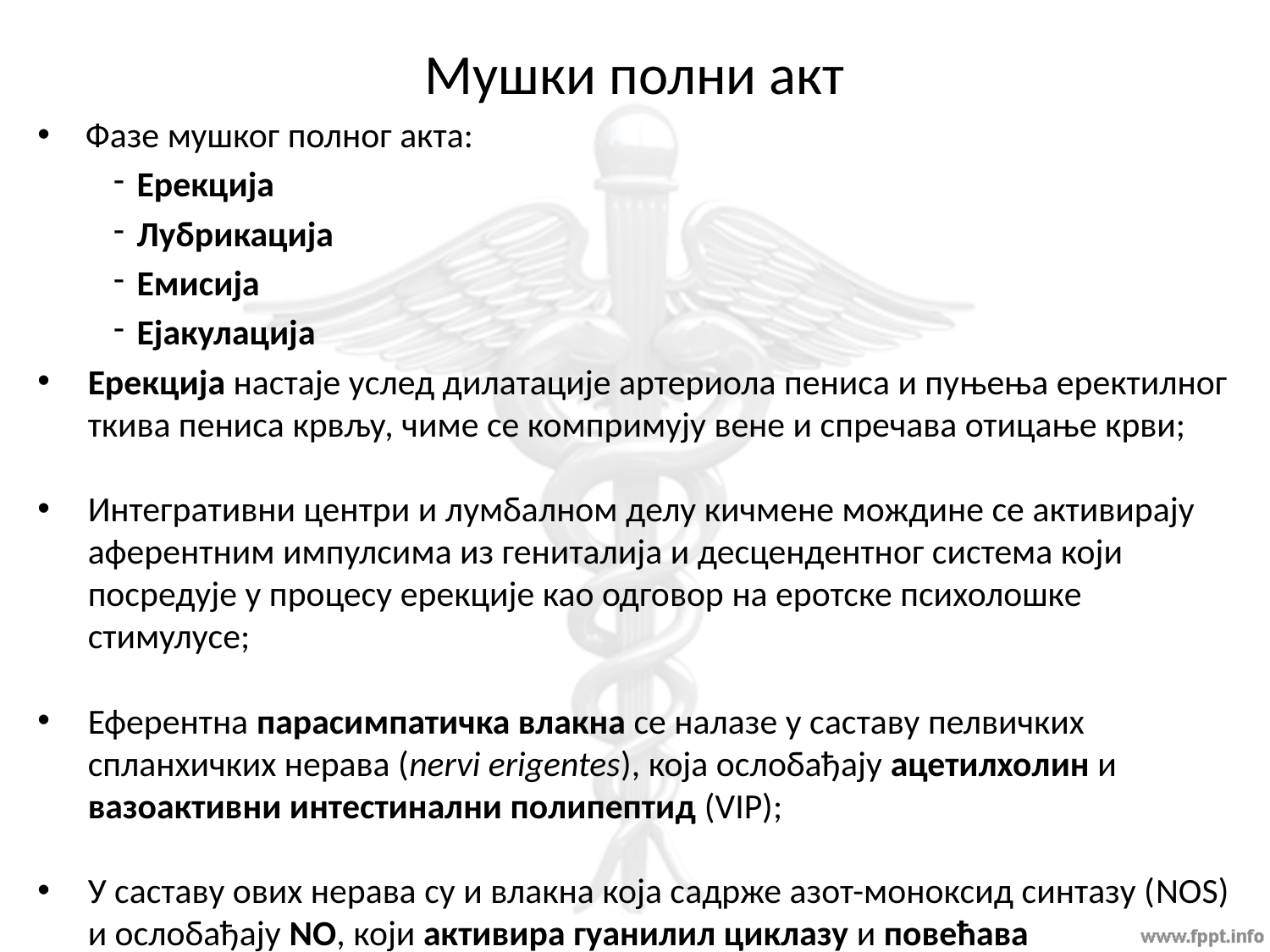

# Мушки полни акт
Фазе мушког полног акта:
Ерекција
Лубрикација
Емисија
Ејакулација
Ерекција настаје услед дилатације артериола пениса и пуњења еректилног ткива пениса крвљу, чиме се компримују вене и спречава отицање крви;

Интегративни центри и лумбалном делу кичмене мождине се активирају аферентним импулсима из гениталија и десцендентног система који посредује у процесу ерекције као одговор на еротске психолошке стимулусе;

Еферентна парасимпатичка влакна се налазе у саставу пелвичких спланхичких нерава (nervi erigentes), која ослобађају ацетилхолин и вазоактивни интестинални полипептид (VIP);

У саставу ових нерава су и влакна која садрже азот-моноксид синтазу (NOS) и ослобађају NO, који активира гуанилил циклазу и повећава концентрацију cGMP, који је снажан вазодилататор.